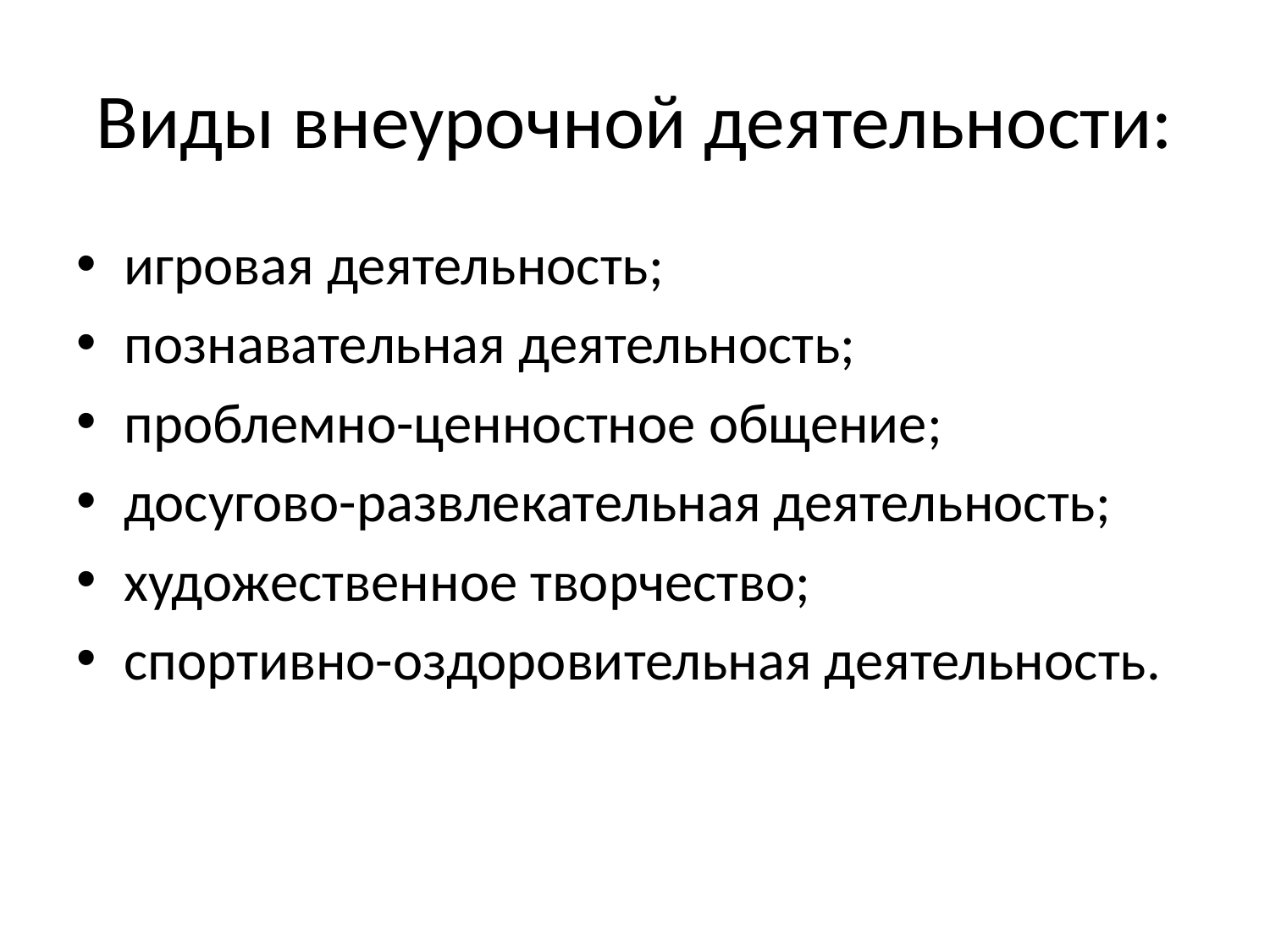

# Виды внеурочной деятельности:
игровая деятельность;
познавательная деятельность;
проблемно-ценностное общение;
досугово-развлекательная деятельность;
художественное творчество;
спортивно-оздоровительная деятельность.